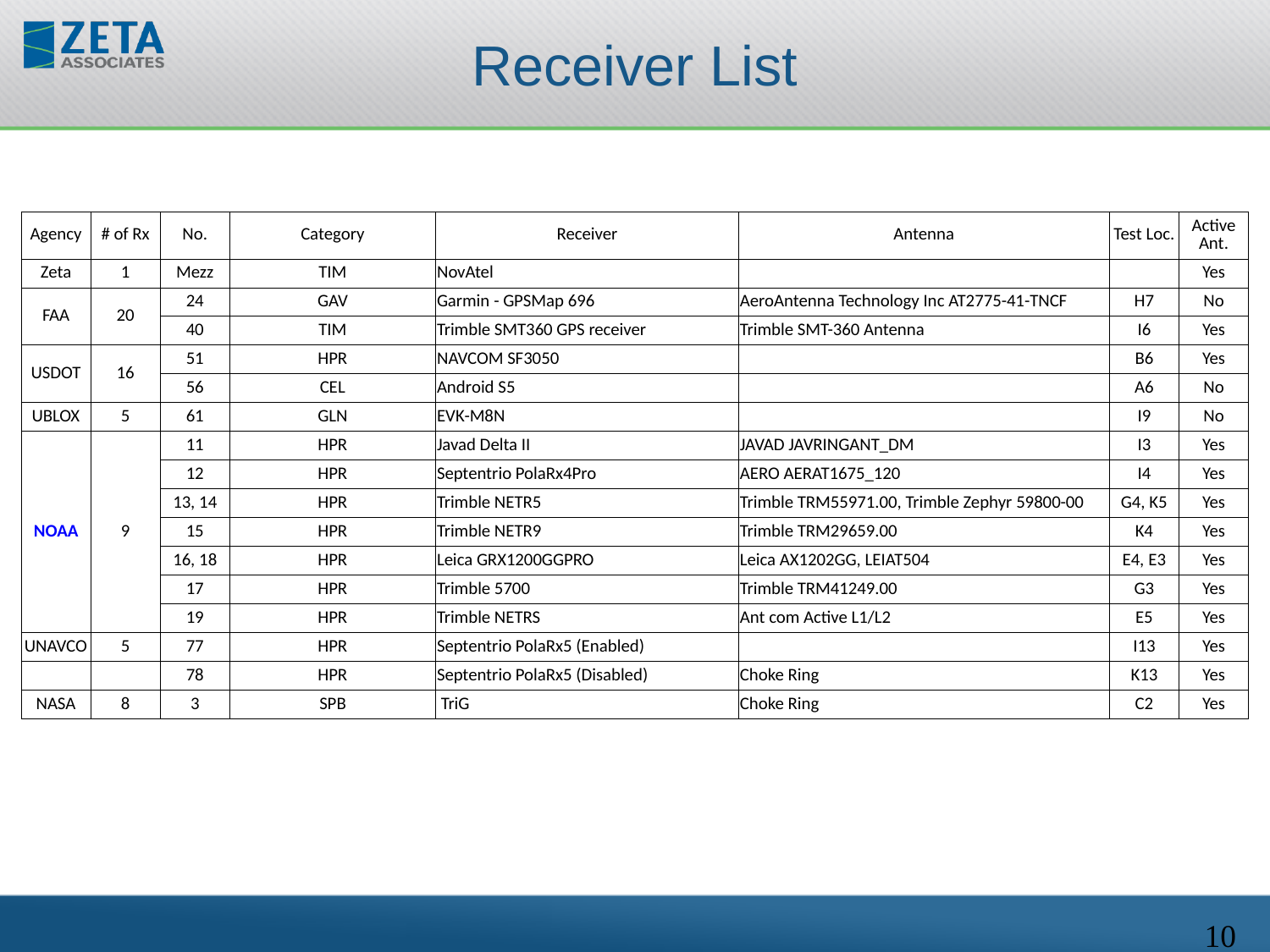

# Receiver List
| Agency | # of Rx | No. | Category | Receiver | Antenna | Test Loc. | Active Ant. |
| --- | --- | --- | --- | --- | --- | --- | --- |
| Zeta | 1 | Mezz | TIM | NovAtel |  |  | Yes |
| FAA | 20 | 24 | GAV | Garmin - GPSMap 696 | AeroAntenna Technology Inc AT2775-41-TNCF | H7 | No |
|  |  | 40 | TIM | Trimble SMT360 GPS receiver | Trimble SMT-360 Antenna | I6 | Yes |
| USDOT | 16 | 51 | HPR | NAVCOM SF3050 |  | B6 | Yes |
|  |  | 56 | CEL | Android S5 |  | A6 | No |
| UBLOX | 5 | 61 | GLN | EVK-M8N |  | I9 | No |
| NOAA | 9 | 11 | HPR | Javad Delta II | JAVAD JAVRINGANT\_DM | I3 | Yes |
|  |  | 12 | HPR | Septentrio PolaRx4Pro | AERO AERAT1675\_120 | I4 | Yes |
|  |  | 13, 14 | HPR | Trimble NETR5 | Trimble TRM55971.00, Trimble Zephyr 59800-00 | G4, K5 | Yes |
|  |  | 15 | HPR | Trimble NETR9 | Trimble TRM29659.00 | K4 | Yes |
|  |  | 16, 18 | HPR | Leica GRX1200GGPRO | Leica AX1202GG, LEIAT504 | E4, E3 | Yes |
|  |  | 17 | HPR | Trimble 5700 | Trimble TRM41249.00 | G3 | Yes |
|  |  | 19 | HPR | Trimble NETRS | Ant com Active L1/L2 | E5 | Yes |
| UNAVCO | 5 | 77 | HPR | Septentrio PolaRx5 (Enabled) |  | I13 | Yes |
|  |  | 78 | HPR | Septentrio PolaRx5 (Disabled) | Choke Ring | K13 | Yes |
| NASA | 8 | 3 | SPB | TriG | Choke Ring | C2 | Yes |
10